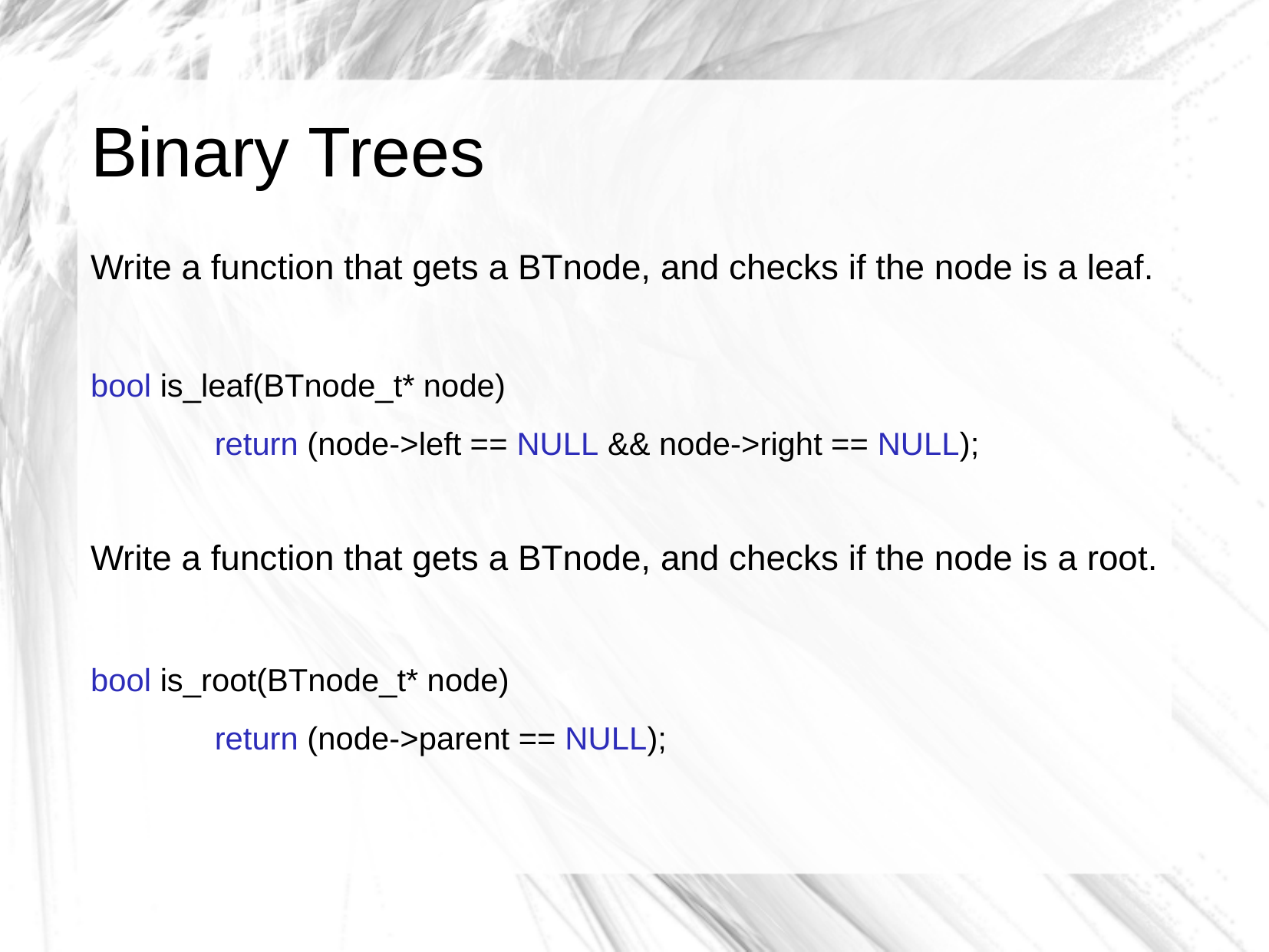

# Binary Trees
Write a function that gets a BTnode, and checks if the node is a leaf.

bool is_leaf(BTnode_t* node)
	 return (node->left == NULL && node->right == NULL);

Write a function that gets a BTnode, and checks if the node is a root.

bool is_root(BTnode_t* node)
	 return (node->parent == NULL);